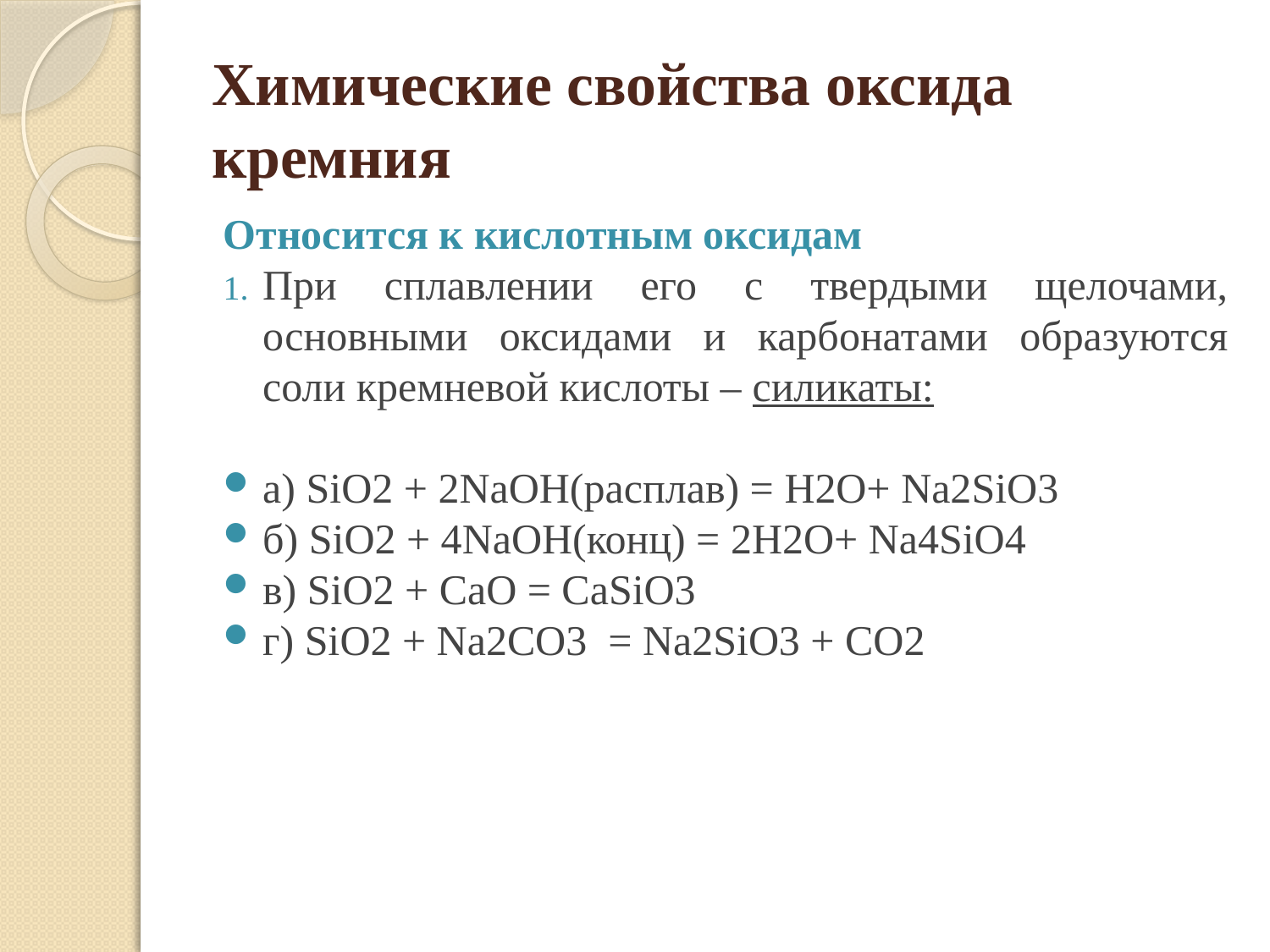

# Химические свойства оксида кремния
Относится к кислотным оксидам
При сплавлении его с твердыми щелочами, основными оксидами и карбонатами образуются соли кремневой кислоты – силикаты:

а) SiO2 + 2NaOH(расплав) = H2O+ Na2SiO3
б) SiO2 + 4NaOH(конц) = 2H2O+ Na4SiO4
в) SiO2 + CaO = CaSiO3
г) SiO2 + Na2CO3  = Na2SiO3 + CO2